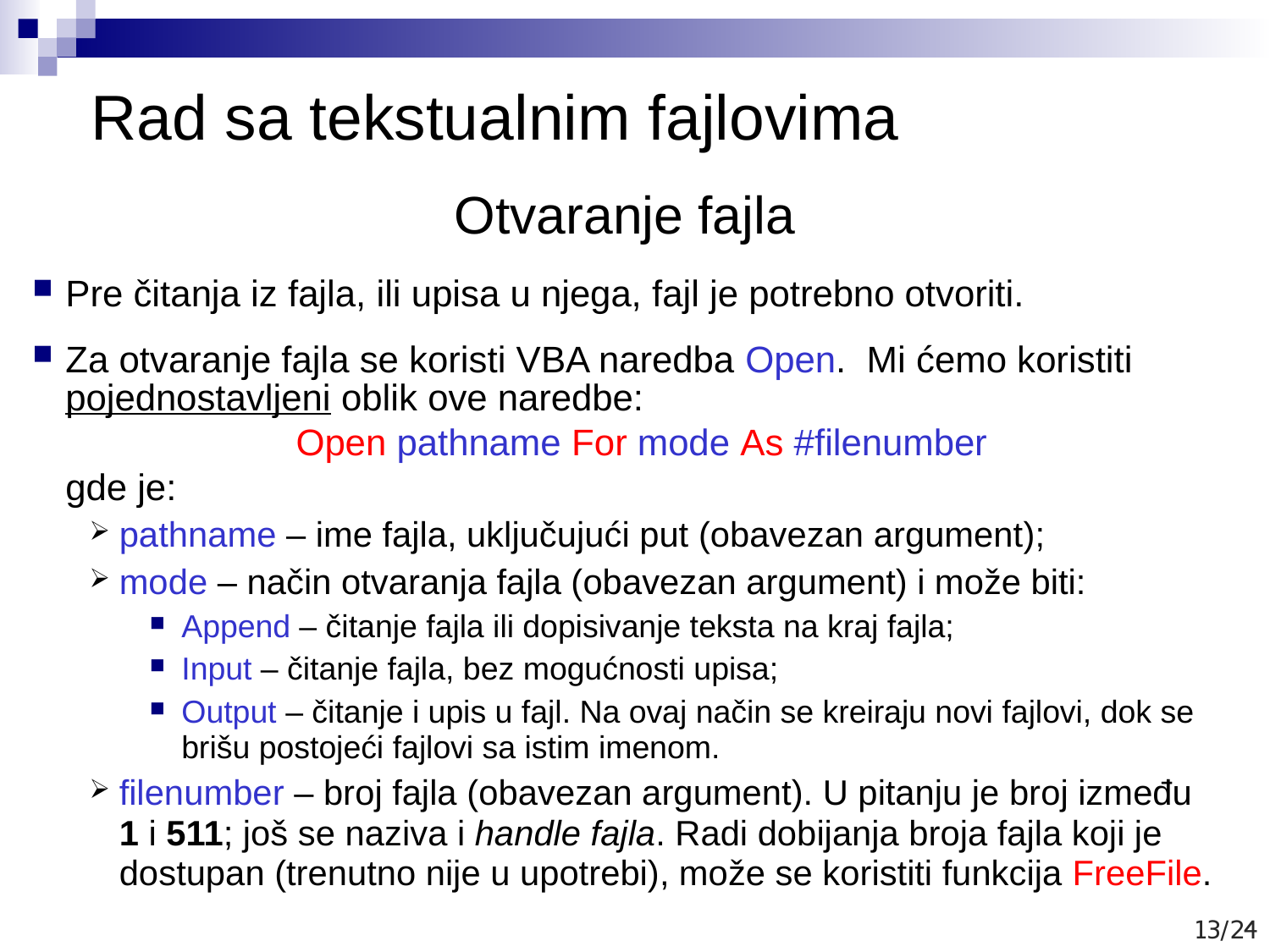

# Rad sa tekstualnim fajlovima
Otvaranje fajla
Pre čitanja iz fajla, ili upisa u njega, fajl je potrebno otvoriti.
Za otvaranje fajla se koristi VBA naredba Open.  Mi ćemo koristiti pojednostavljeni oblik ove naredbe:
	Open pathname For mode As #filenumber
	gde je:
pathname – ime fajla, uključujući put (obavezan argument);
mode – način otvaranja fajla (obavezan argument) i može biti:
Append – čitanje fajla ili dopisivanje teksta na kraj fajla;
Input – čitanje fajla, bez mogućnosti upisa;
Output – čitanje i upis u fajl. Na ovaj način se kreiraju novi fajlovi, dok se brišu postojeći fajlovi sa istim imenom.
filenumber – broj fajla (obavezan argument). U pitanju je broj između 1 i 511; još se naziva i handle fajla. Radi dobijanja broja fajla koji je dostupan (trenutno nije u upotrebi), može se koristiti funkcija FreeFile.
13/24